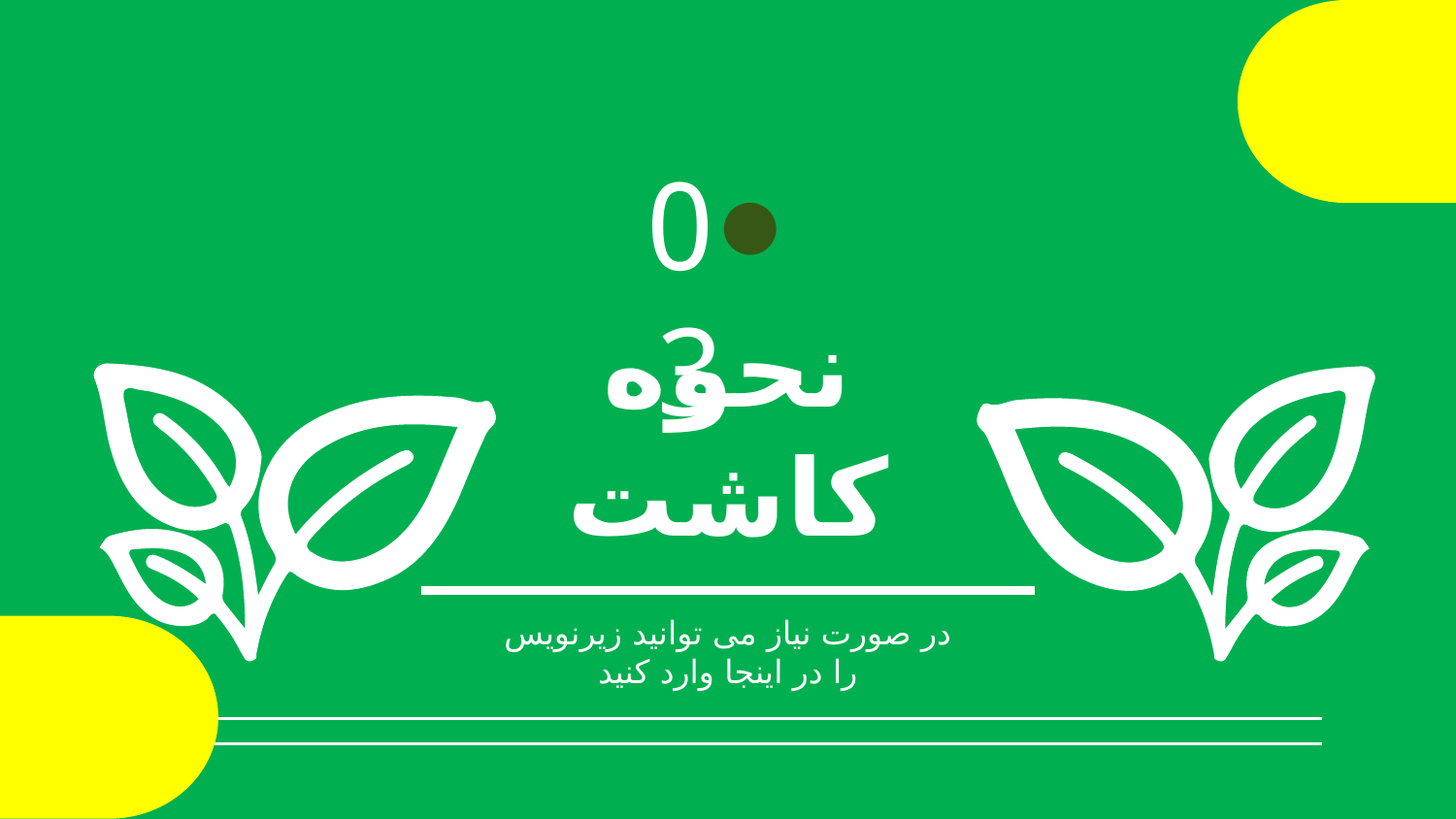

03
# نحوه کاشت

در صورت نیاز می توانید زیرنویس را در اینجا وارد کنید